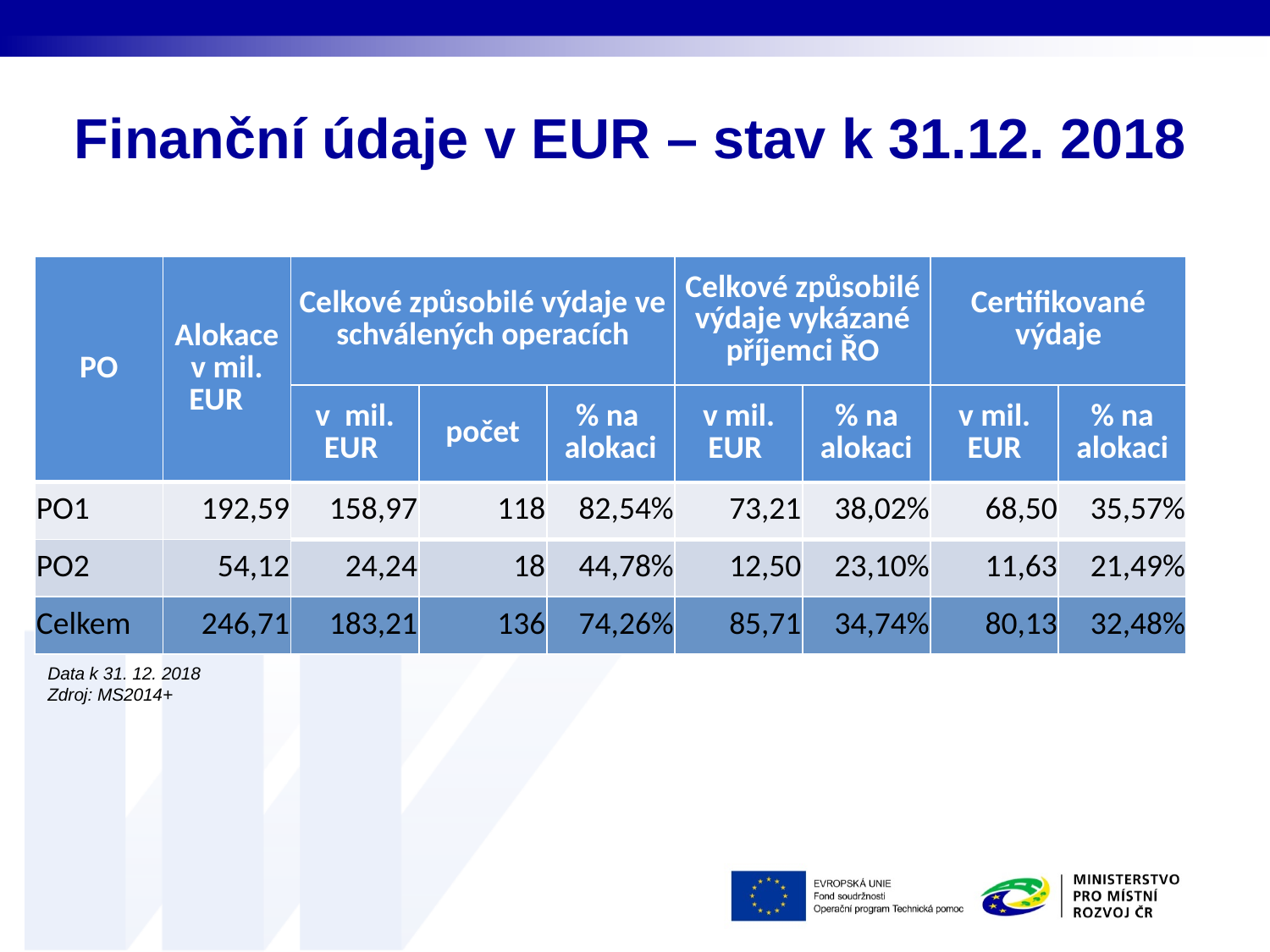

# Finanční údaje v EUR – stav k 31.12. 2018
| PO | Alokace v mil. EUR | Celkové způsobilé výdaje ve schválených operacích |  |  | Celkové způsobilé výdaje vykázané příjemci ŘO |  | Certifikované výdaje |  |
| --- | --- | --- | --- | --- | --- | --- | --- | --- |
|  |  | v mil. EUR | počet | % na alokaci | v mil. EUR | % na alokaci | v mil. EUR | % na alokaci |
| PO1 | 192,59 | 158,97 | 118 | 82,54% | 73,21 | 38,02% | 68,50 | 35,57% |
| PO2 | 54,12 | 24,24 | 18 | 44,78% | 12,50 | 23,10% | 11,63 | 21,49% |
| Celkem | 246,71 | 183,21 | 136 | 74,26% | 85,71 | 34,74% | 80,13 | 32,48% |
Data k 31. 12. 2018
Zdroj: MS2014+